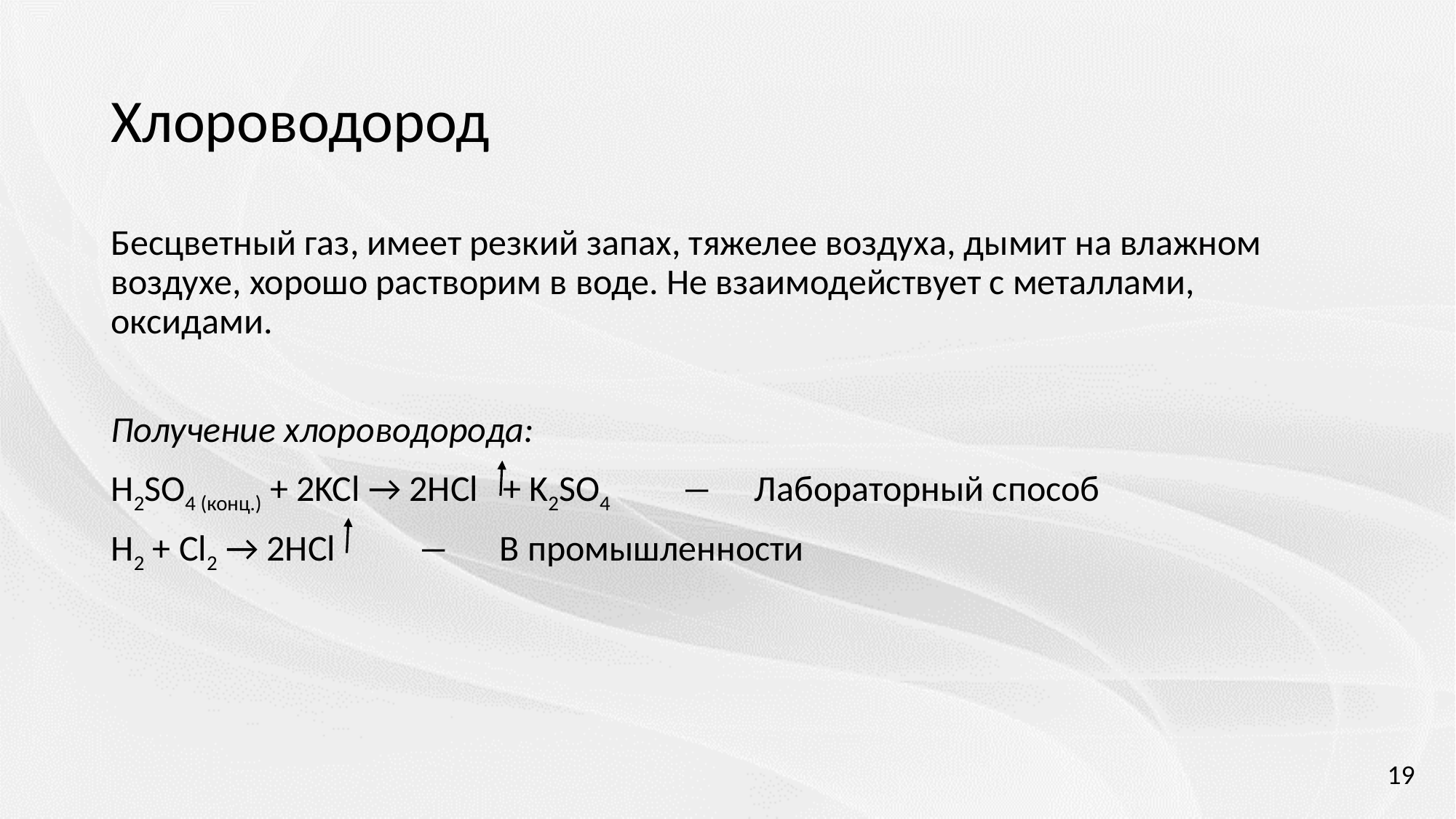

# Хлороводород
Бесцветный газ, имеет резкий запах, тяжелее воздуха, дымит на влажном воздухе, хорошо растворим в воде. Не взаимодействует с металлами, оксидами.

Получение хлороводорода:
H2SO4 (конц.) + 2KCl → 2HCl   + K2SO4         ―     Лабораторный способ
H2 + Cl2 → 2HCl          ―      В промышленности
19